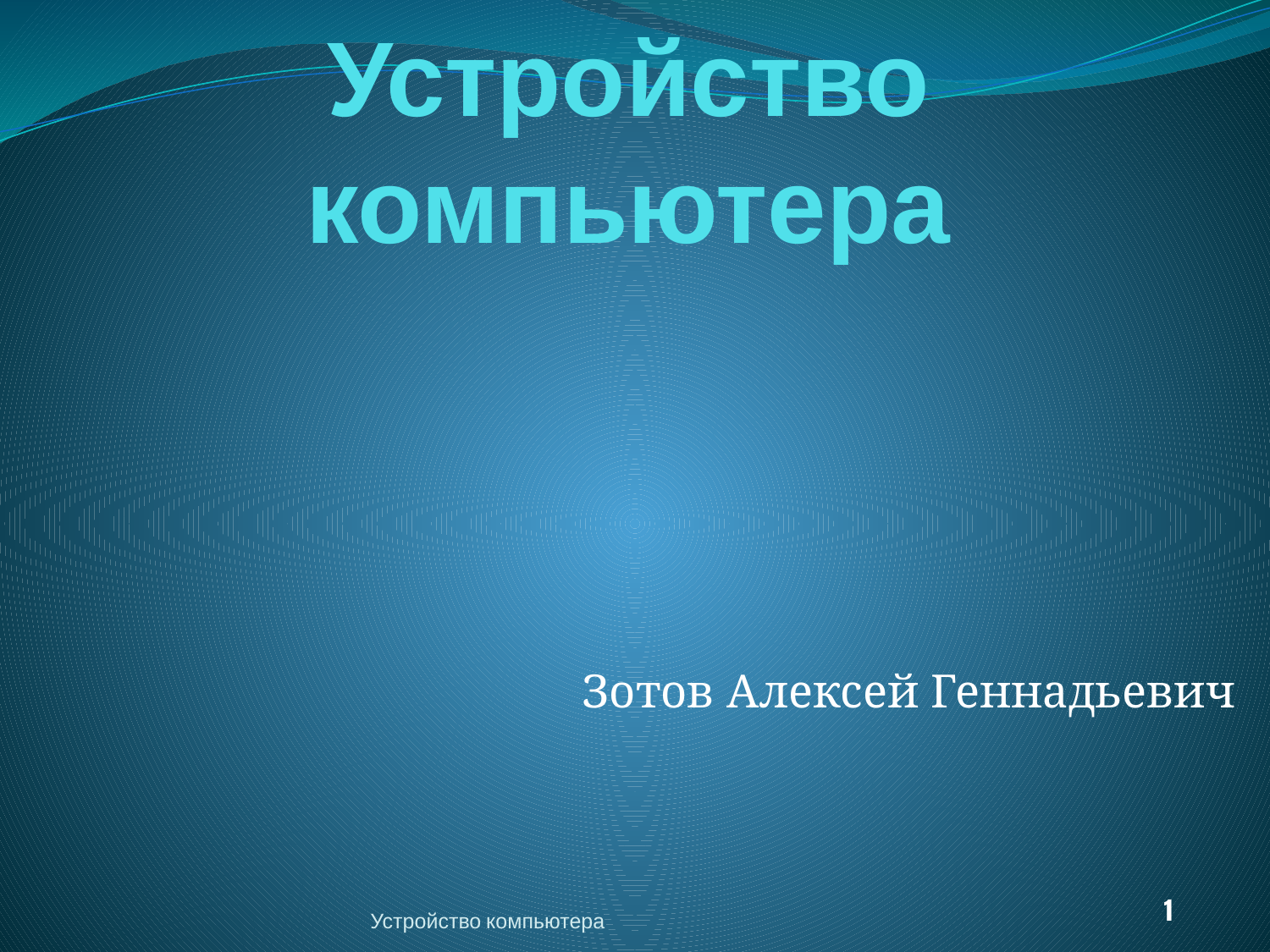

# Устройство компьютера
Зотов Алексей Геннадьевич
Устройство компьютера
1